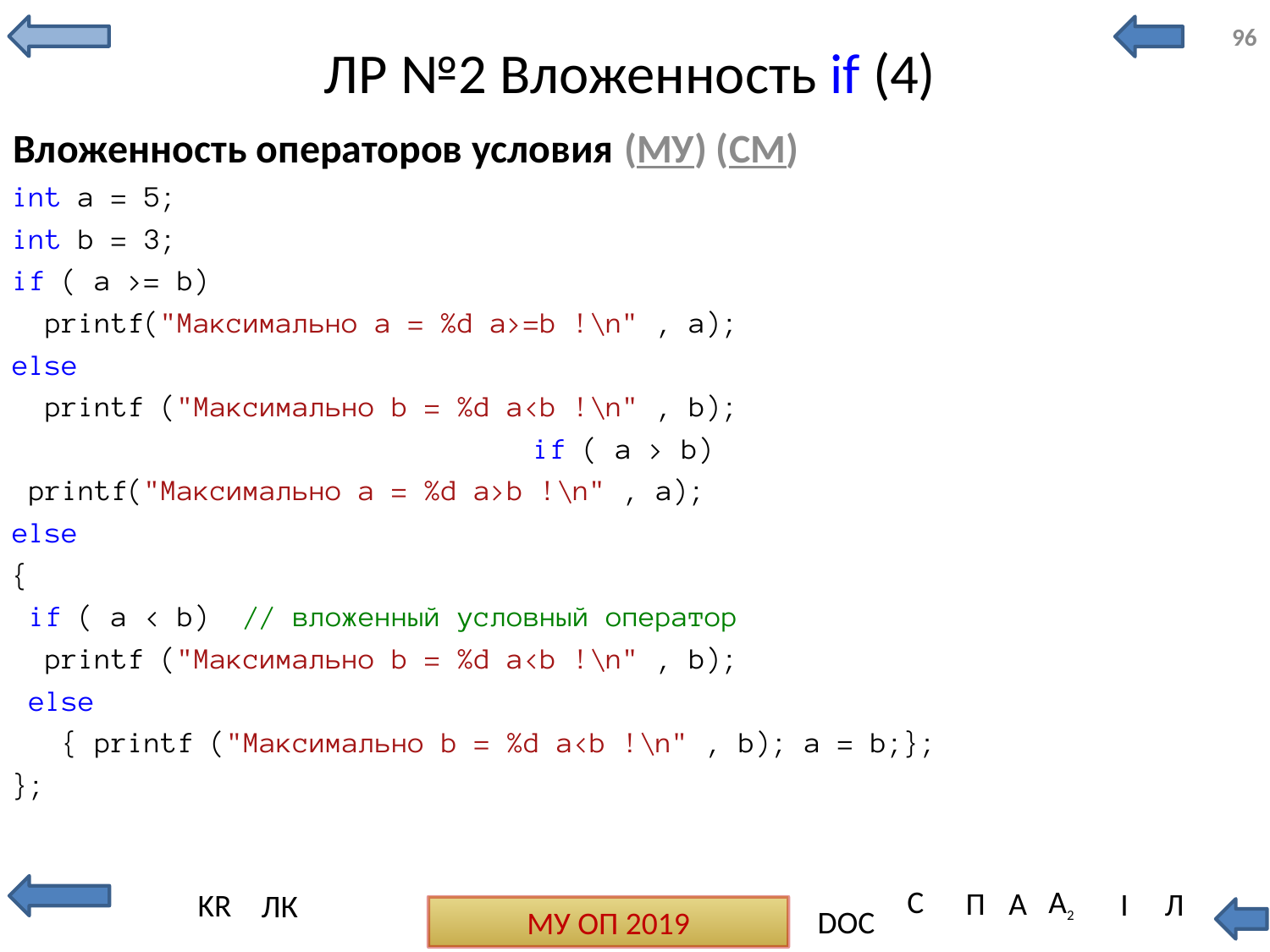

96
# ЛР №2 Вложенность if (4)
Вложенность операторов условия (МУ) (СМ)
int a = 5;
int b = 3;
if ( a >= b)
  printf("Максимально а = %d a>=b !\n" , a);
else
  printf ("Максимально b = %d a<b !\n" , b);
if ( a > b)
 printf("Максимально а = %d a>b !\n" , a);
else
{
 if ( a < b)  // вложенный условный оператор
  printf ("Максимально b = %d a<b !\n" , b);
 else
   { printf ("Максимально b = %d a<b !\n" , b); a = b;};
};